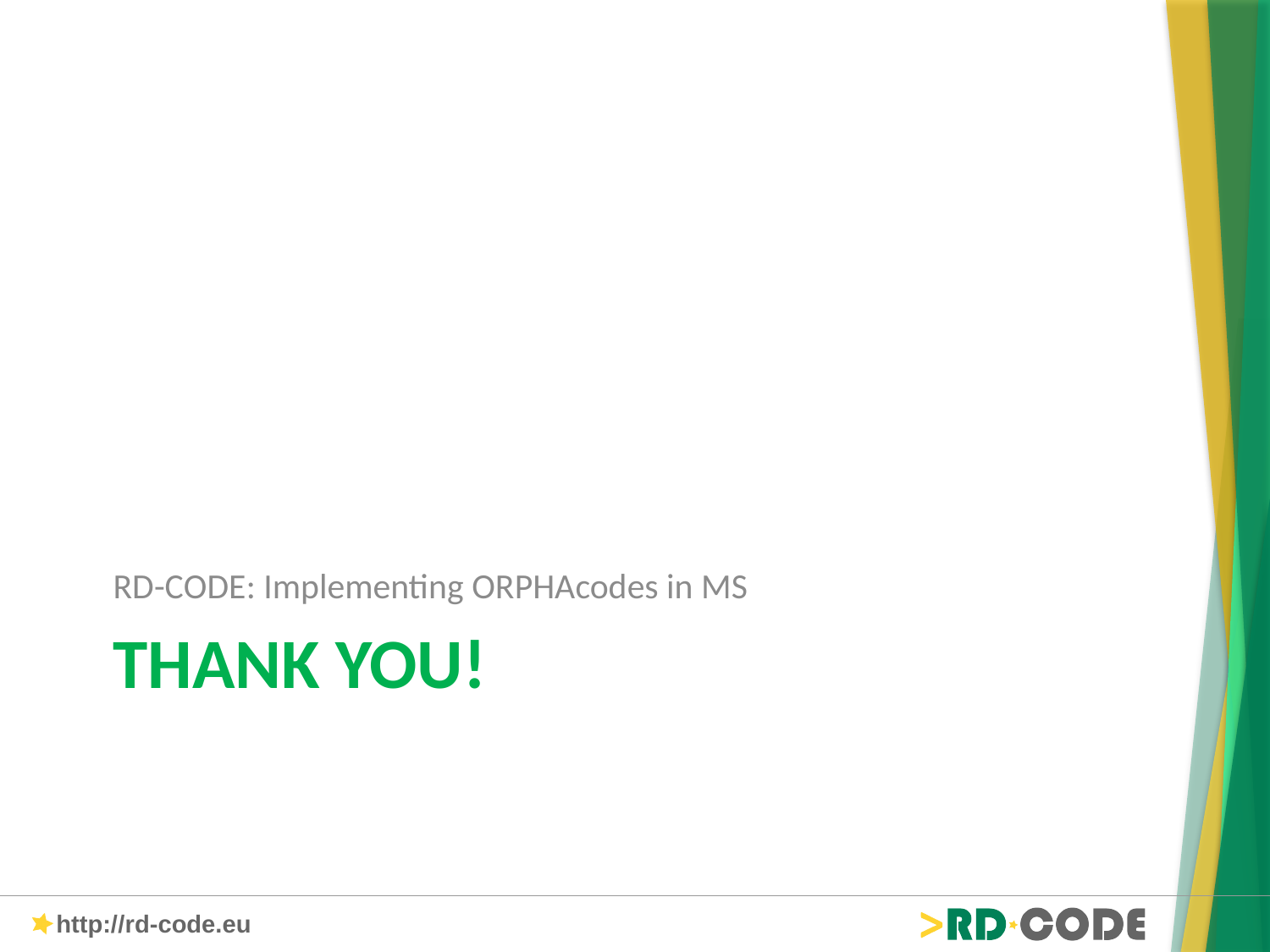

RD-CODE: Implementing ORPHAcodes in MS
# Thank you!